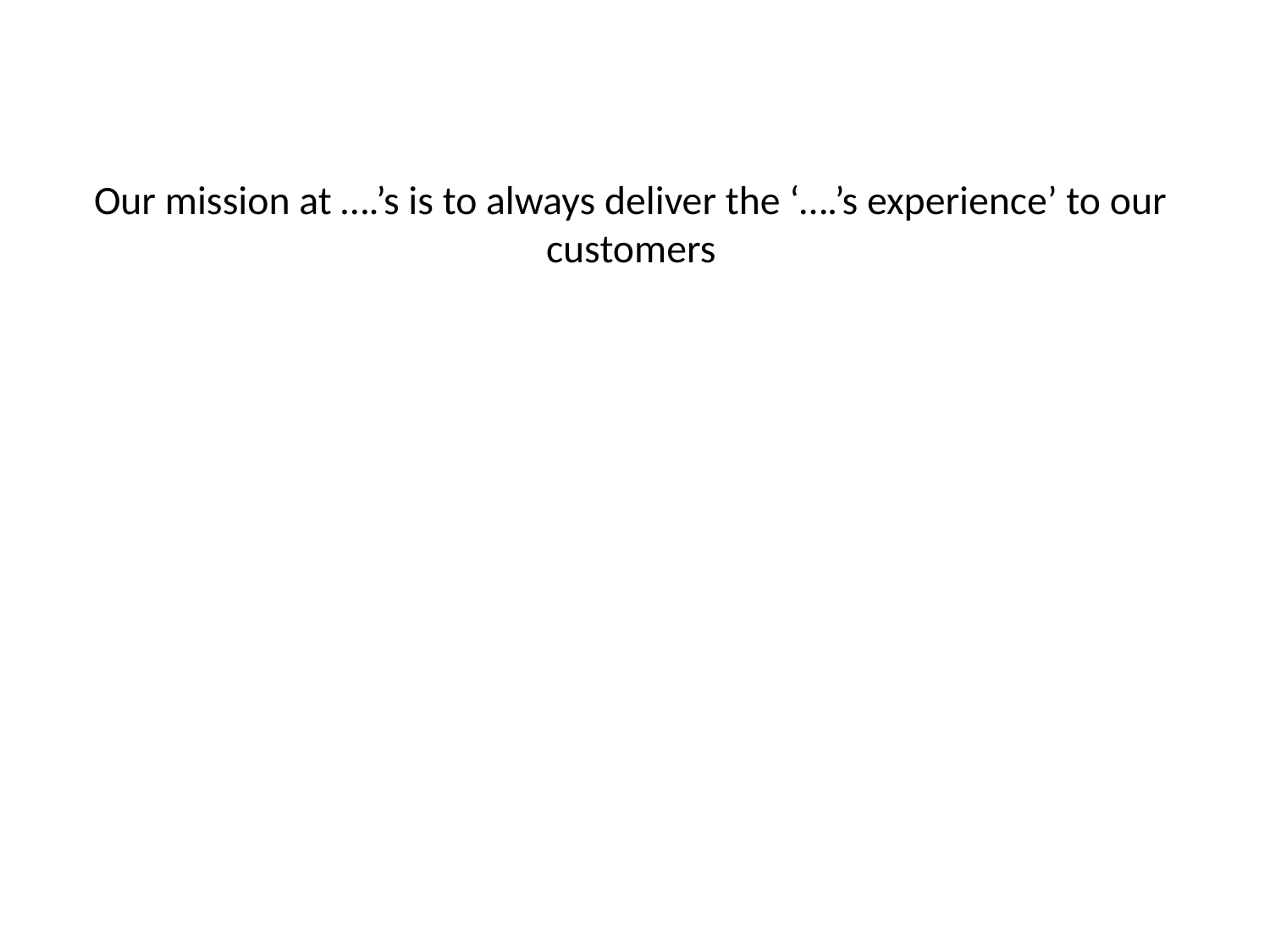

# Our mission at ….’s is to always deliver the ‘….’s experience’ to our customers